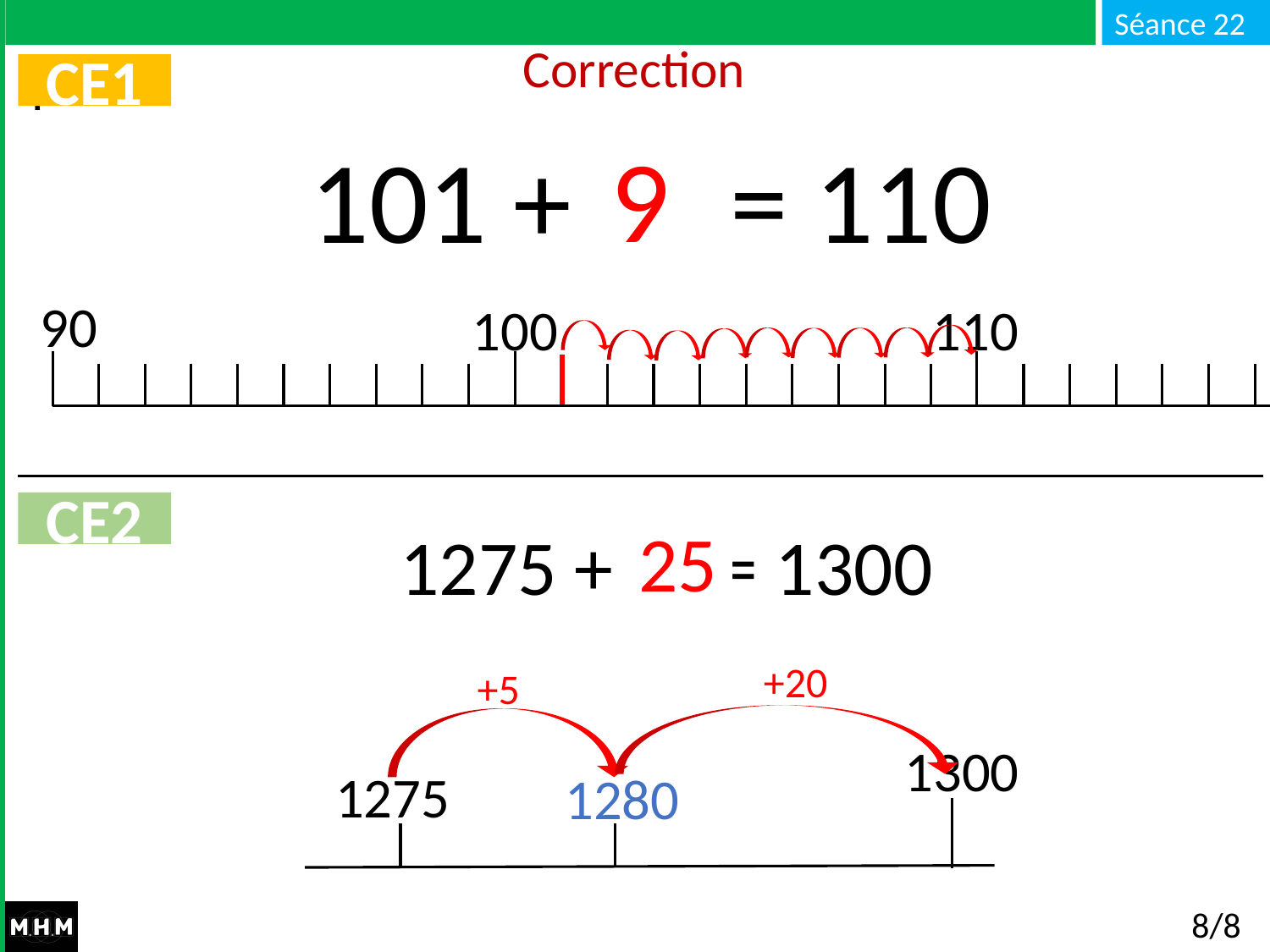

Correction
CE1
9
101 + …  = 110
90
100
110

CE2
25
 1275 + …  = 1300
+20
+5

1300
1275
1280
8/8